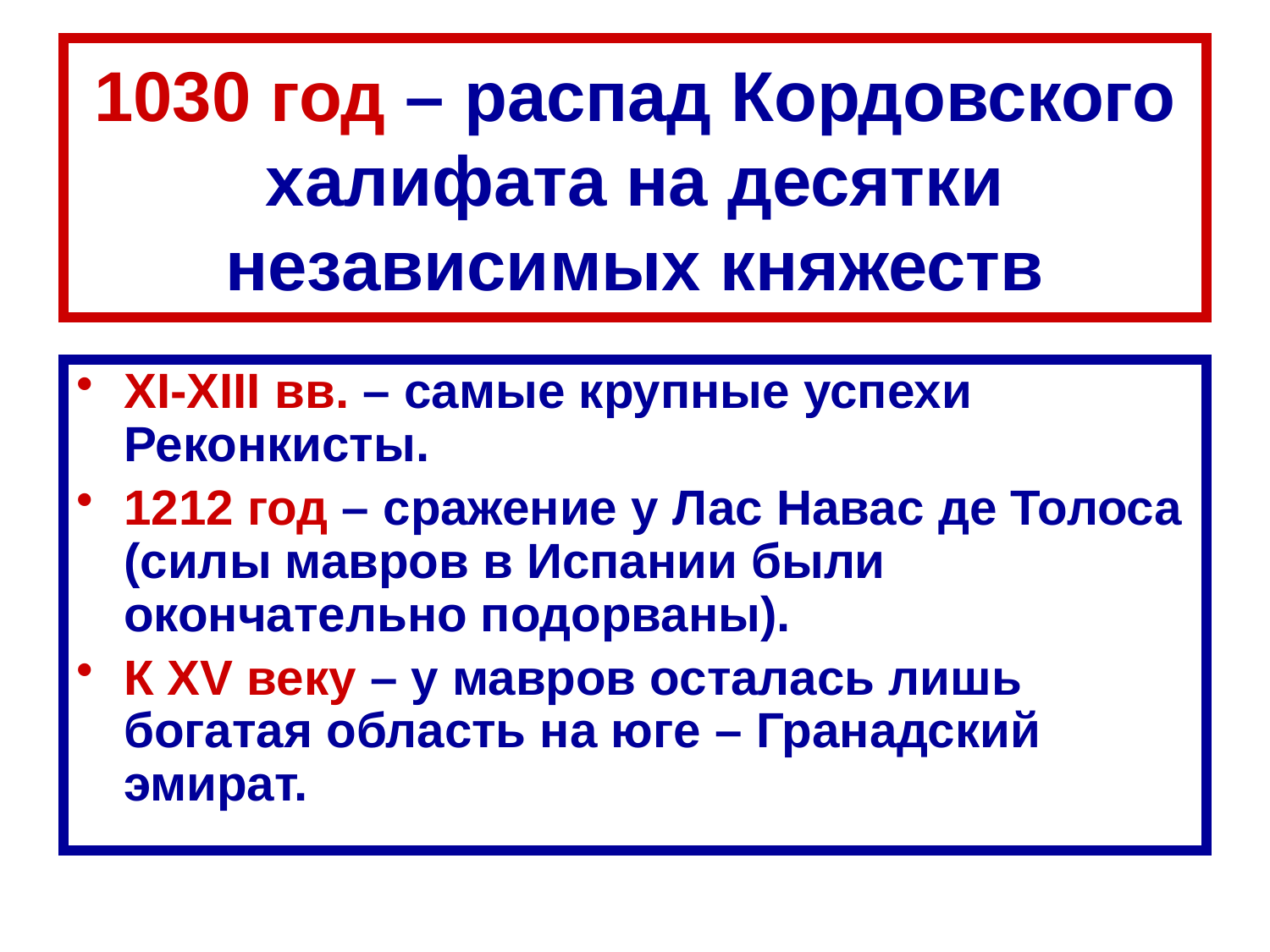

# 1030 год – распад Кордовского халифата на десятки независимых княжеств
XI-XIII вв. – самые крупные успехи Реконкисты.
1212 год – сражение у Лас Навас де Толоса (силы мавров в Испании были окончательно подорваны).
К XV веку – у мавров осталась лишь богатая область на юге – Гранадский эмират.